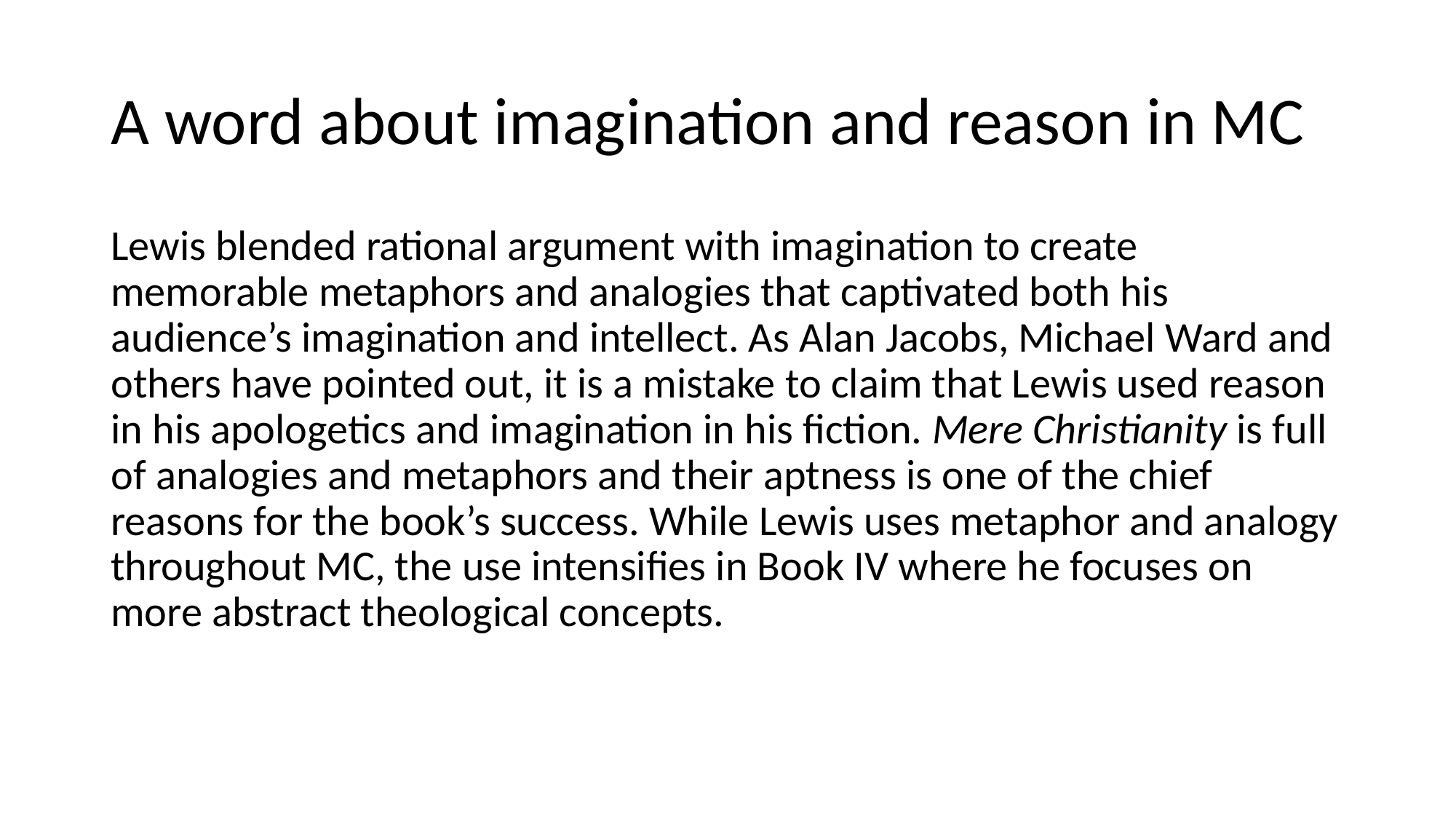

# A word about imagination and reason in MC
Lewis blended rational argument with imagination to create memorable metaphors and analogies that captivated both his audience’s imagination and intellect. As Alan Jacobs, Michael Ward and others have pointed out, it is a mistake to claim that Lewis used reason in his apologetics and imagination in his fiction. Mere Christianity is full of analogies and metaphors and their aptness is one of the chief reasons for the book’s success. While Lewis uses metaphor and analogy throughout MC, the use intensifies in Book IV where he focuses on more abstract theological concepts.